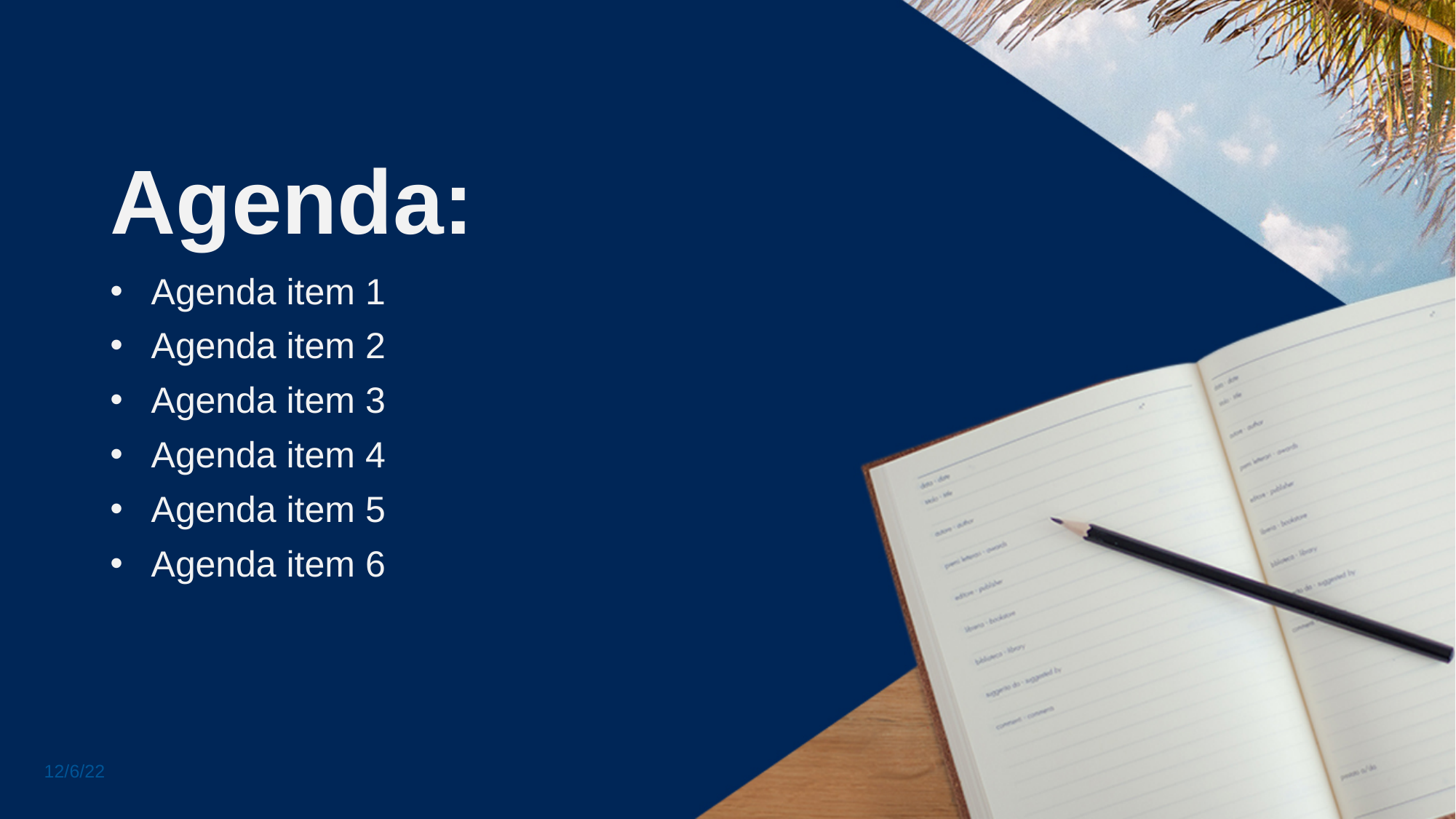

# Agenda:
Agenda item 1
Agenda item 2
Agenda item 3
Agenda item 4
Agenda item 5
Agenda item 6

12/6/22